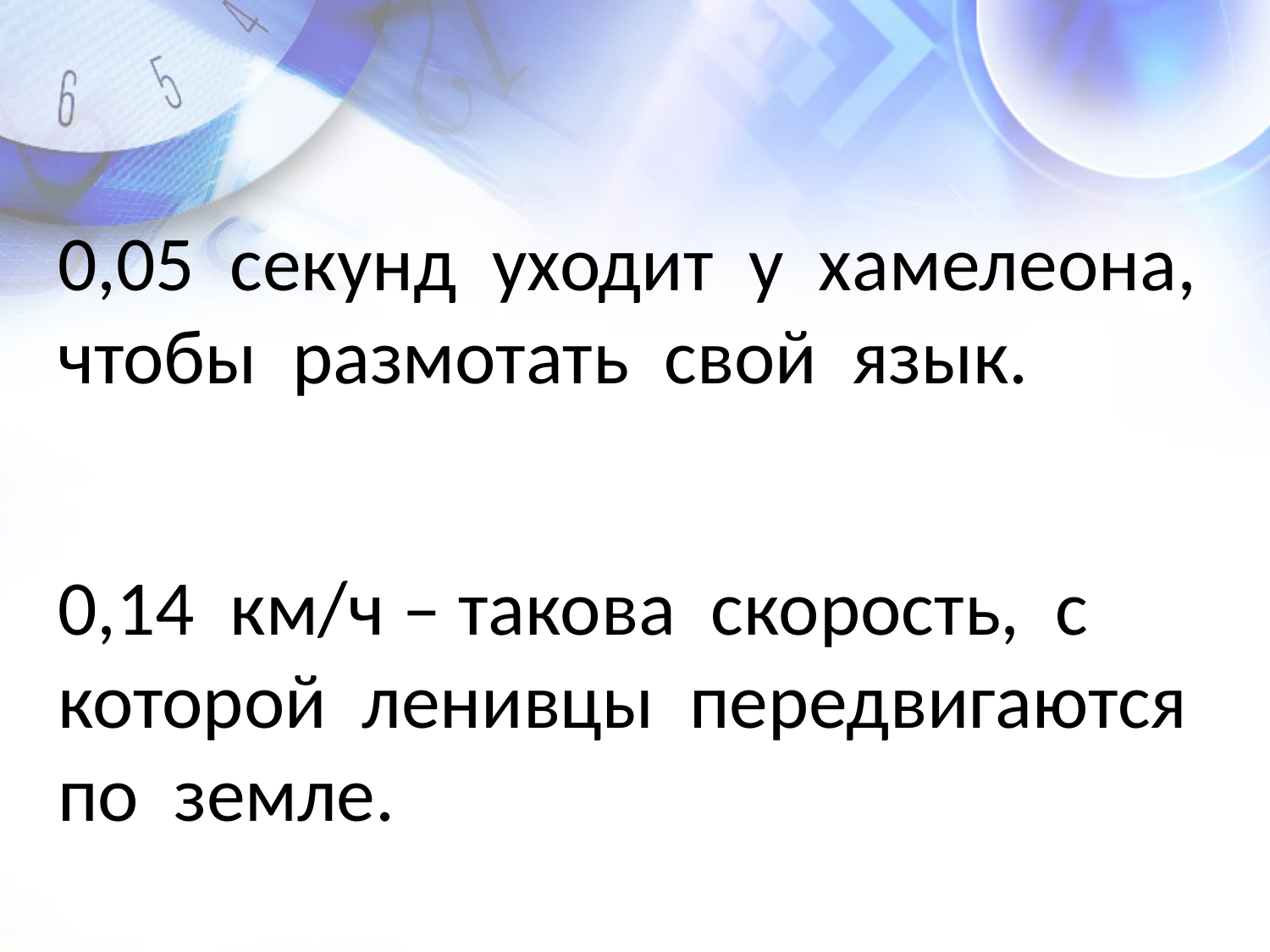

0,05  секунд  уходит  у  хамелеона, чтобы  размотать  свой  язык.
0,14  км/ч – такова  скорость,  с которой  ленивцы  передвигаются по  земле.